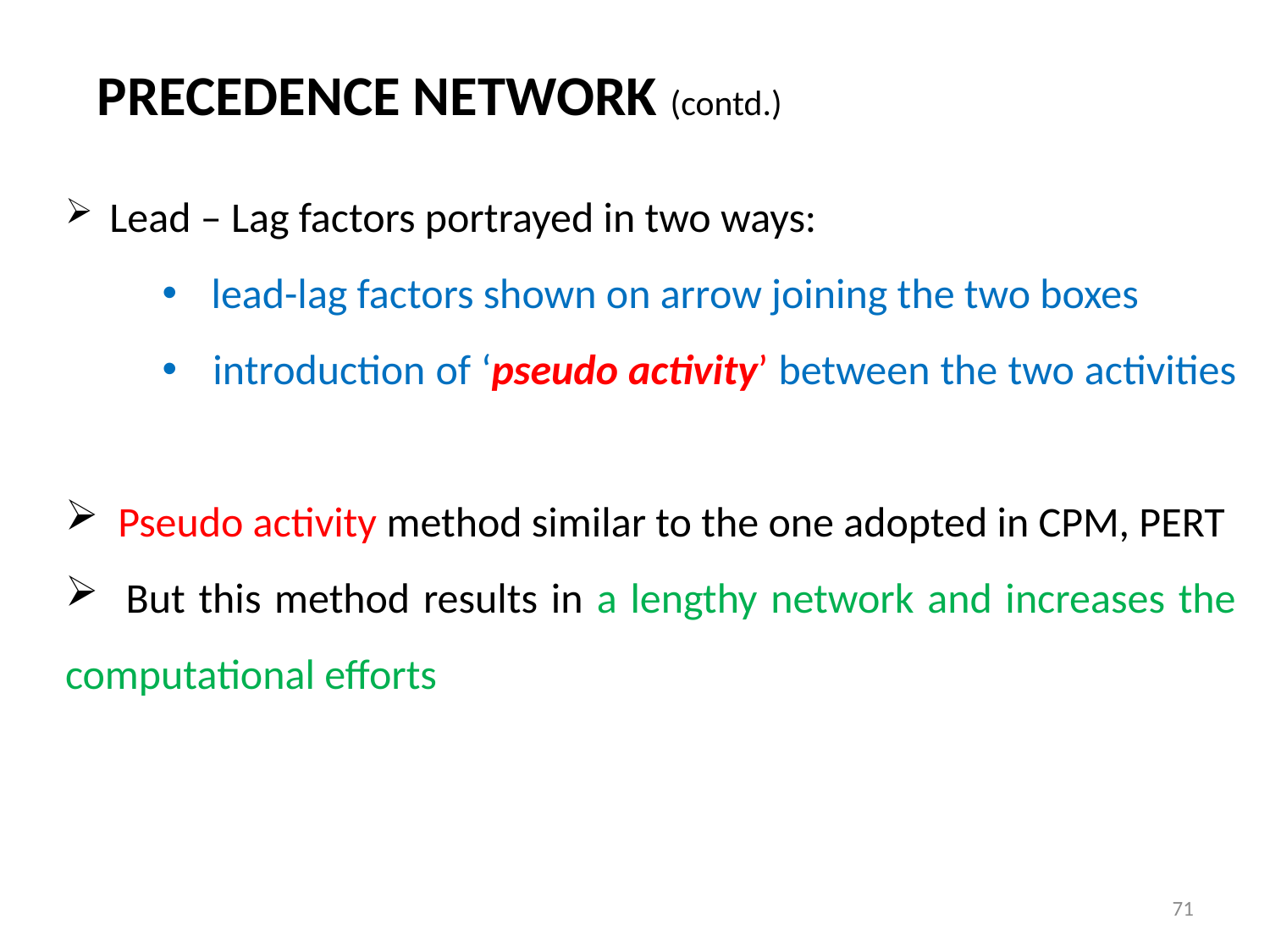

PRECEDENCE NETWORK (contd.)
  Lead – Lag factors portrayed in two ways:
  lead-lag factors shown on arrow joining the two boxes
  introduction of ‘pseudo activity’ between the two activities
  Pseudo activity method similar to the one adopted in CPM, PERT
  But this method results in a lengthy network and increases the computational efforts
71